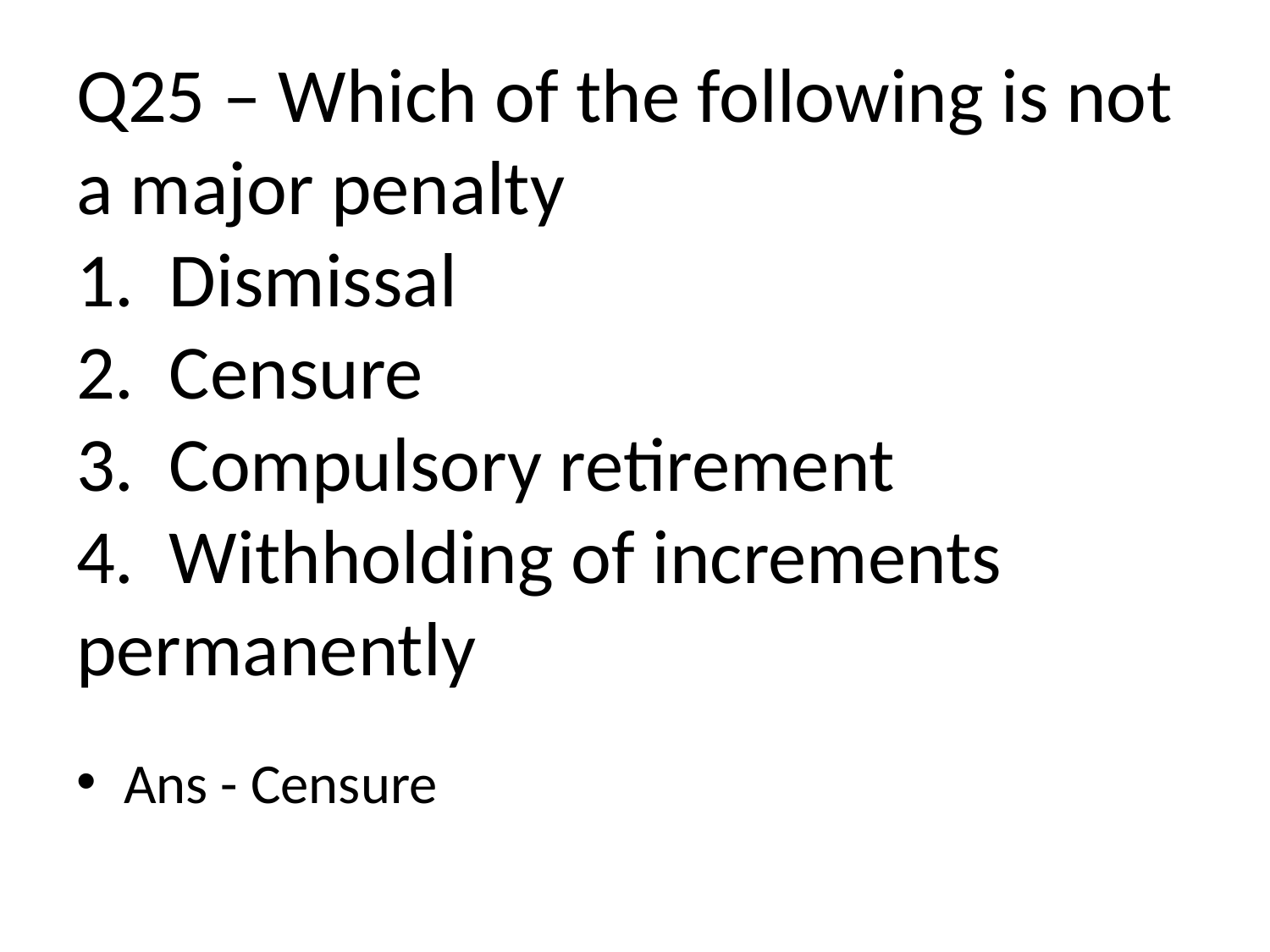

# Q25 – Which of the following is not a major penalty 1.  Dismissal 2.  Censure 3.  Compulsory retirement 4.  Withholding of increments permanently
Ans - Censure